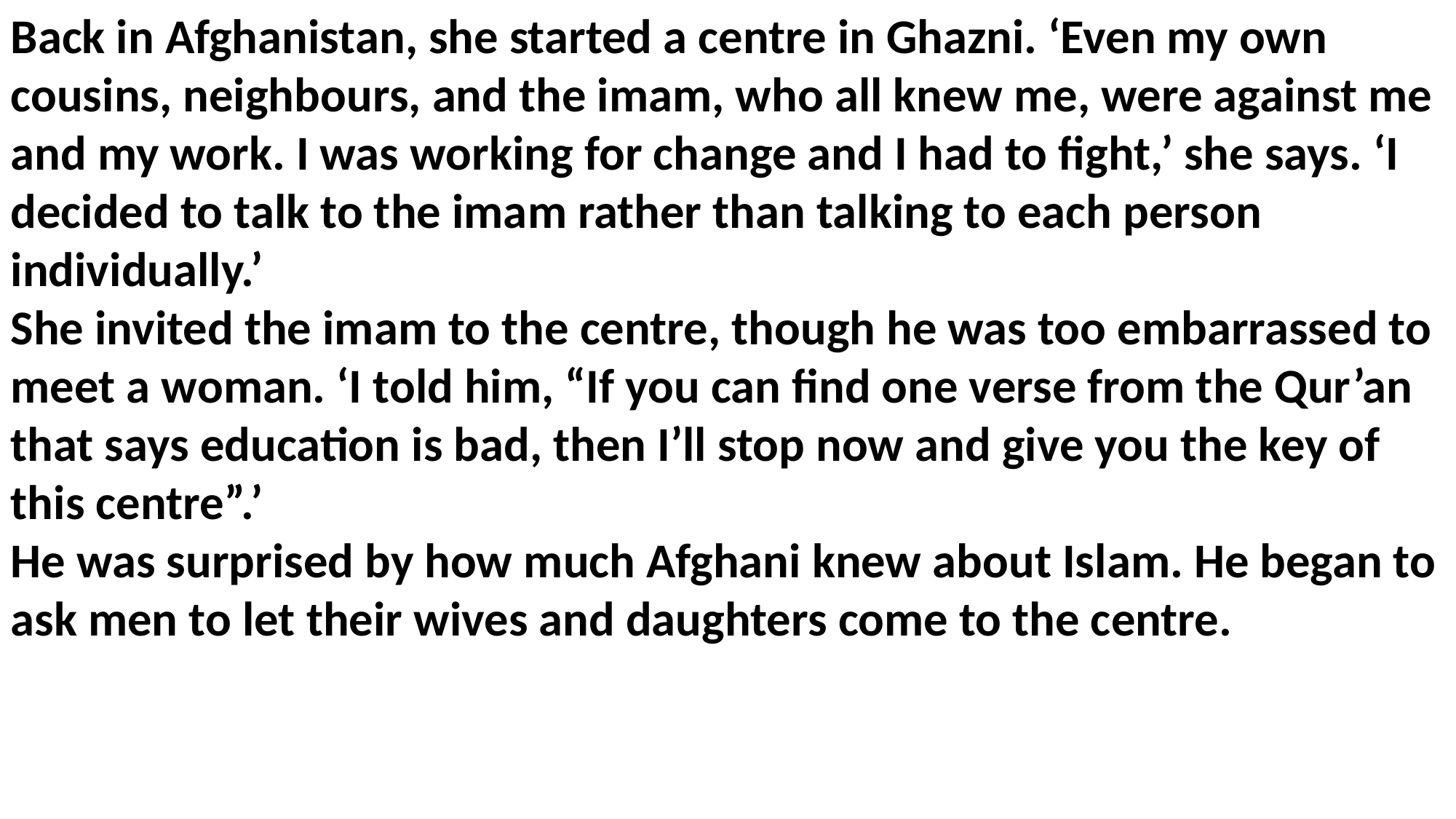

Back in Afghanistan, she started a centre in Ghazni. ‘Even my own cousins, neighbours, and the imam, who all knew me, were against me and my work. I was working for change and I had to fight,’ she says. ‘I decided to talk to the imam rather than talking to each person individually.’
She invited the imam to the centre, though he was too embarrassed to meet a woman. ‘I told him, “If you can find one verse from the Qur’an that says education is bad, then I’ll stop now and give you the key of this centre”.’
He was surprised by how much Afghani knew about Islam. He began to ask men to let their wives and daughters come to the centre.